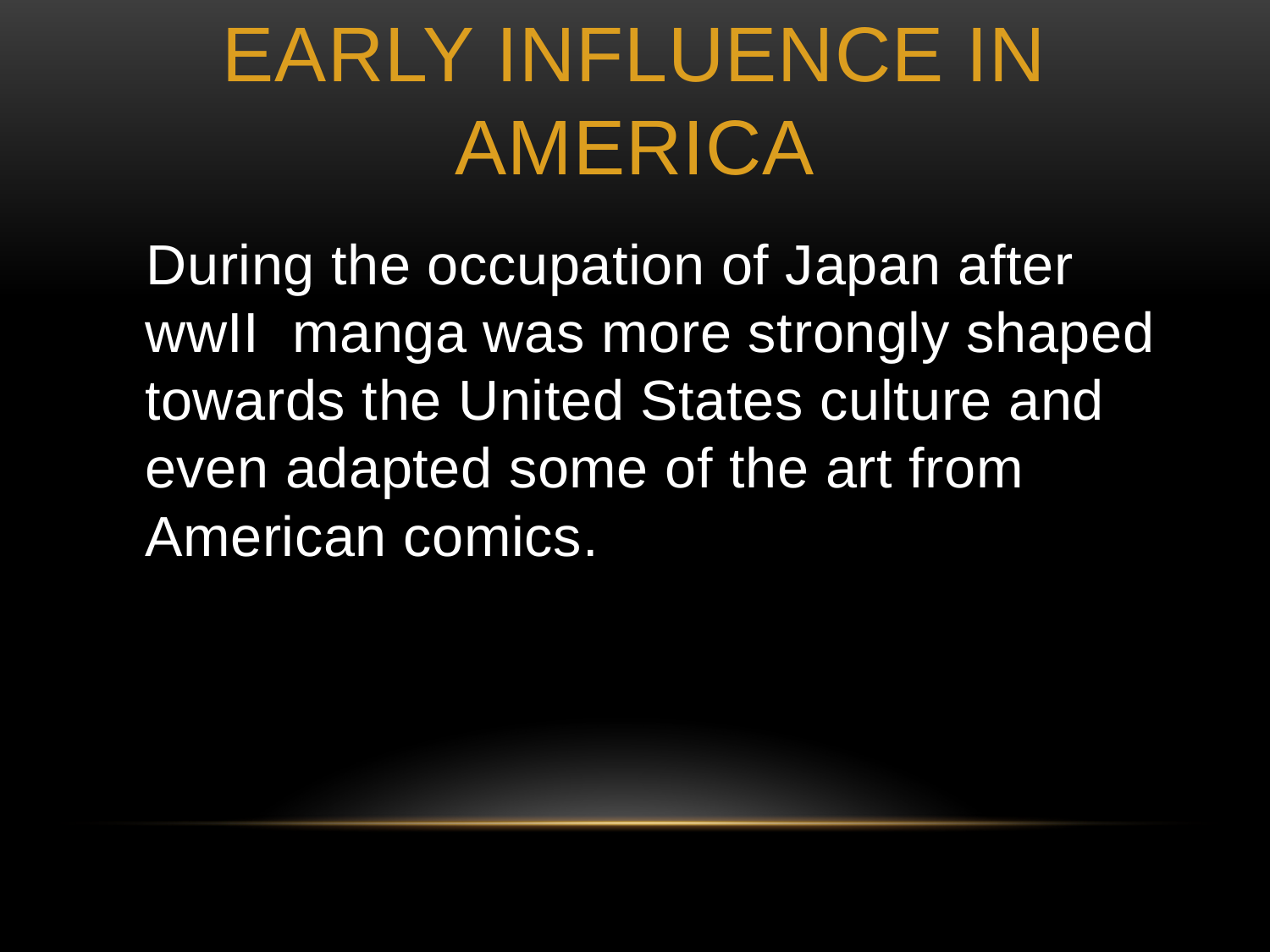

# early Influence in America
   During the occupation of Japan after wwII  manga was more strongly shaped towards the United States culture and even adapted some of the art from American comics.